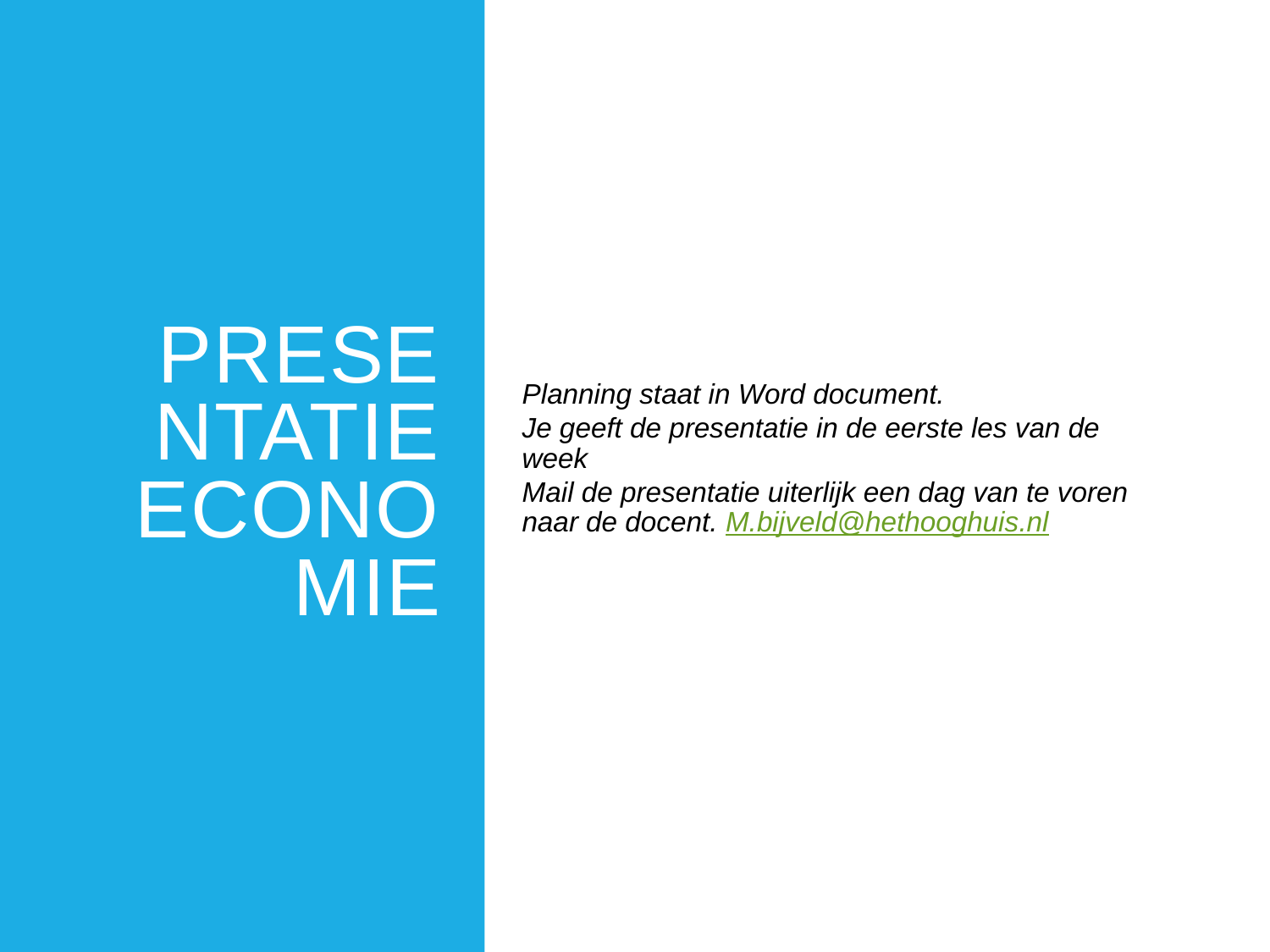

# Presentatie Economie
Planning staat in Word document.
Je geeft de presentatie in de eerste les van de week
Mail de presentatie uiterlijk een dag van te voren naar de docent. M.bijveld@hethooghuis.nl